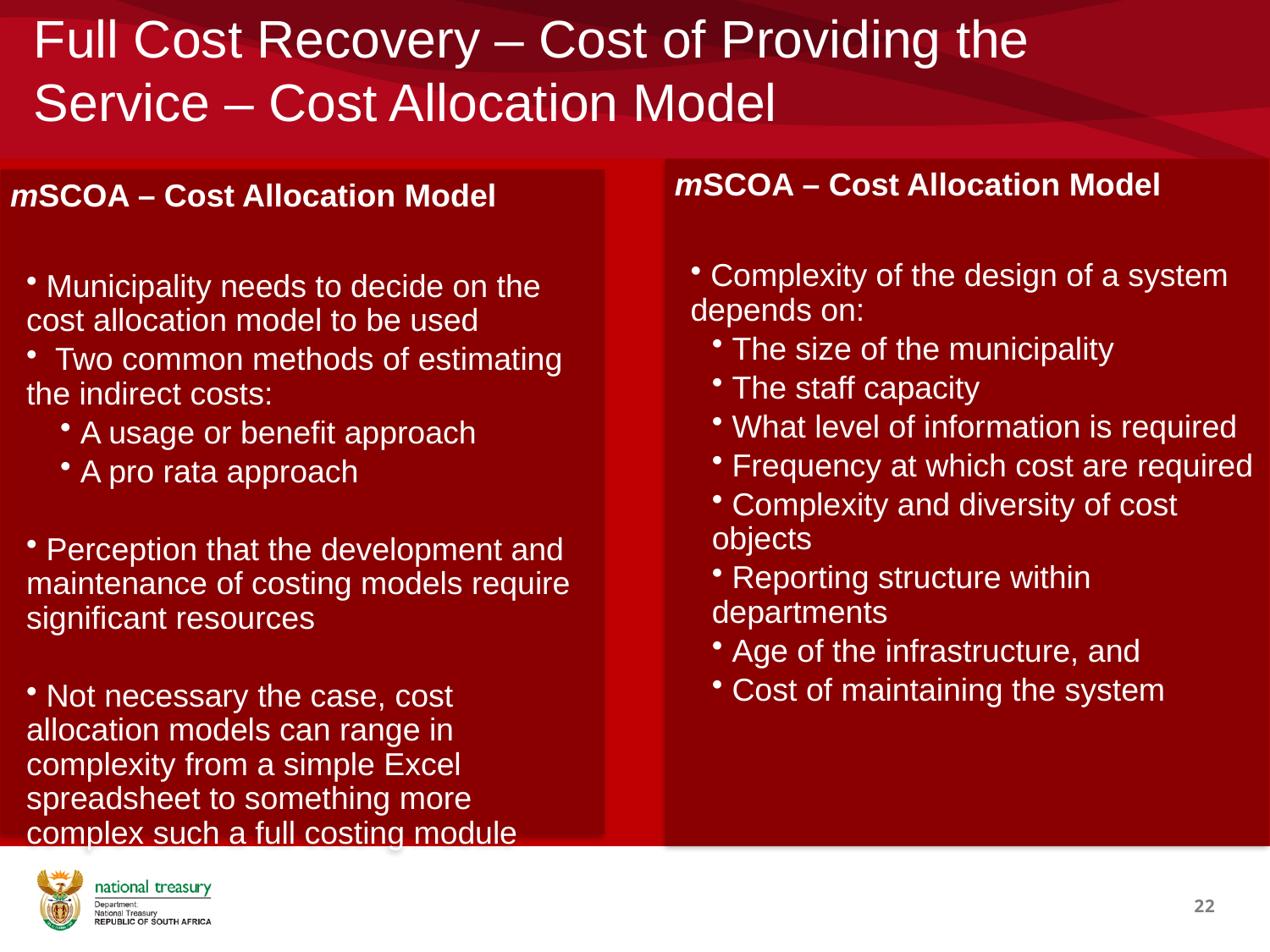

# Full Cost Recovery – Cost of Providing the Service – Cost Allocation Model
mSCOA – Cost Allocation Model

 Municipality needs to decide on the cost allocation model to be used
  Two common methods of estimating the indirect costs:
 A usage or benefit approach
 A pro rata approach

 Perception that the development and maintenance of costing models require significant resources

 Not necessary the case, cost allocation models can range in complexity from a simple Excel spreadsheet to something more complex such a full costing module

mSCOA – Cost Allocation Model

 Complexity of the design of a system depends on:
 The size of the municipality
 The staff capacity
 What level of information is required
 Frequency at which cost are required
 Complexity and diversity of cost objects
 Reporting structure within departments
 Age of the infrastructure, and
 Cost of maintaining the system

22